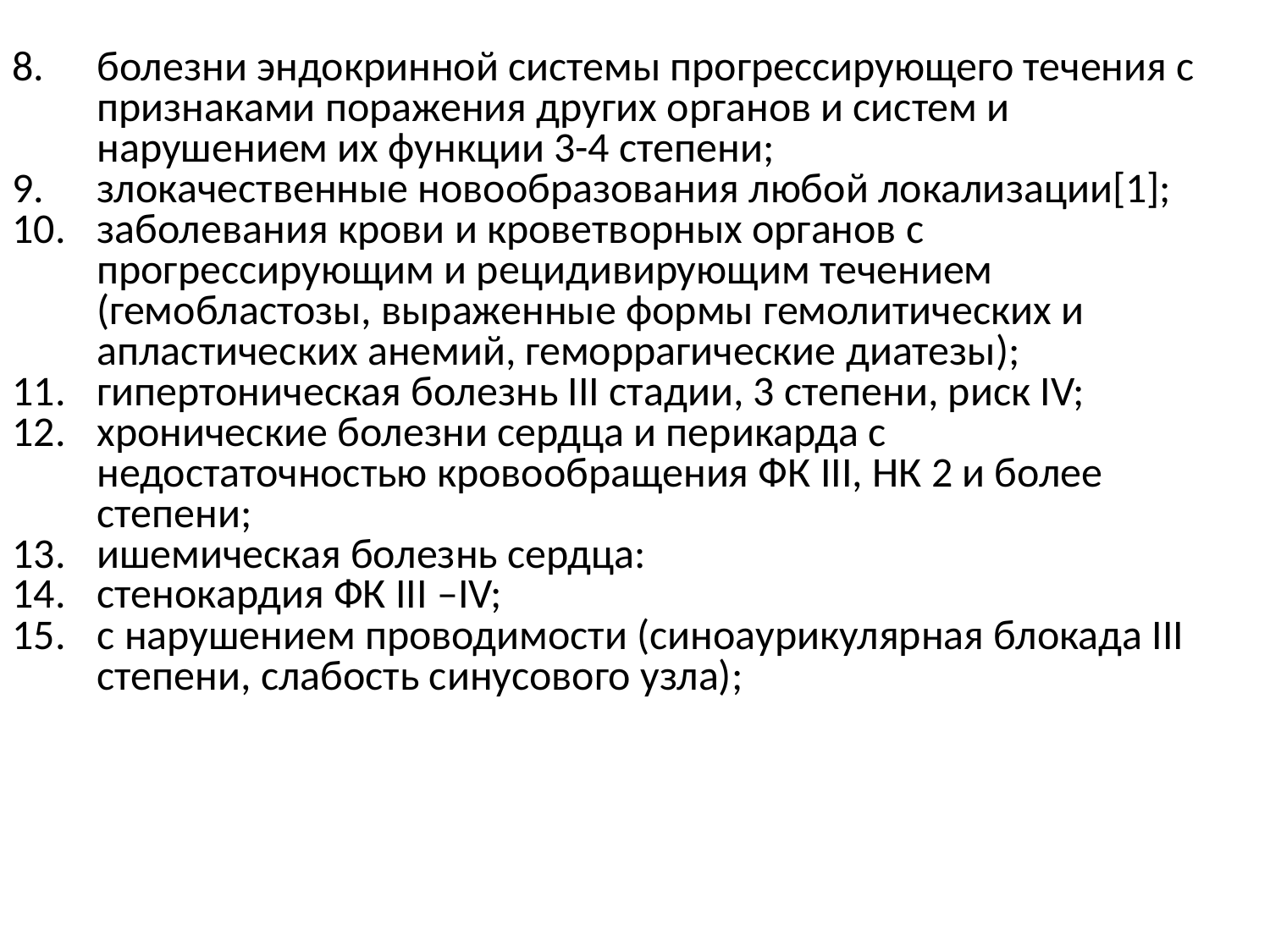

болезни эндокринной системы прогрессирующего течения с признаками поражения других органов и систем и нарушением их функции 3-4 степени;
злокачественные новообразования любой локализации[1];
заболевания крови и кроветворных органов с прогрессирующим и рецидивирующим течением (гемобластозы, выраженные формы гемолитических и апластических анемий, геморрагические диатезы);
гипертоническая болезнь III стадии, 3 степени, риск IV;
хронические болезни сердца и перикарда с недостаточностью кровообращения ФК III, НК 2 и более степени;
ишемическая болезнь сердца:
стенокардия ФК III –IV;
с нарушением проводимости (синоаурикулярная блокада III степени, слабость синусового узла);